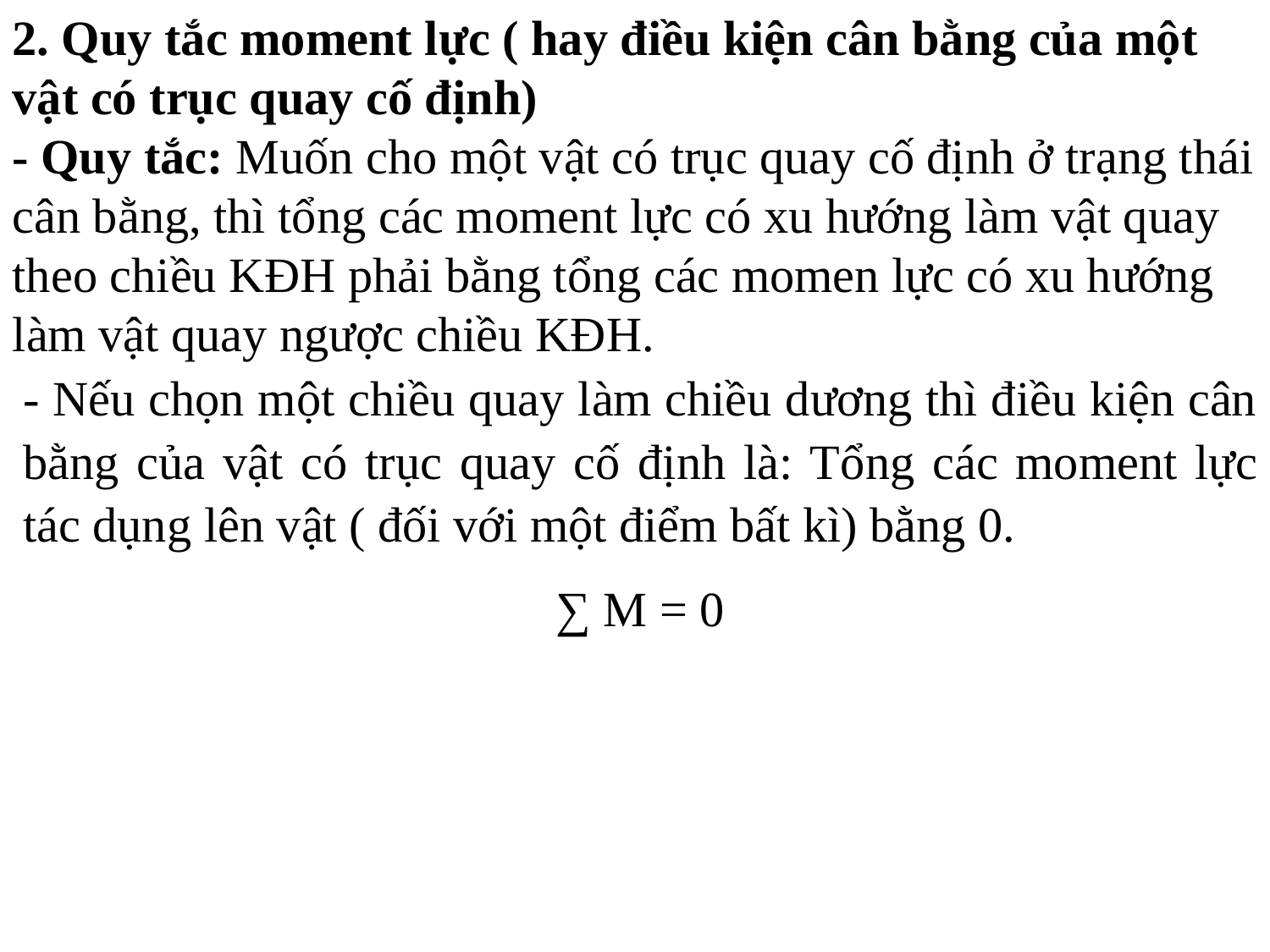

2. Quy tắc moment lực ( hay điều kiện cân bằng của một vật có trục quay cố định)
- Quy tắc: Muốn cho một vật có trục quay cố định ở trạng thái cân bằng, thì tổng các moment lực có xu hướng làm vật quay theo chiều KĐH phải bằng tổng các momen lực có xu hướng làm vật quay ngược chiều KĐH.

- Nếu chọn một chiều quay làm chiều dương thì điều kiện cân bằng của vật có trục quay cố định là: Tổng các moment lực tác dụng lên vật ( đối với một điểm bất kì) bằng 0.
∑ M = 0